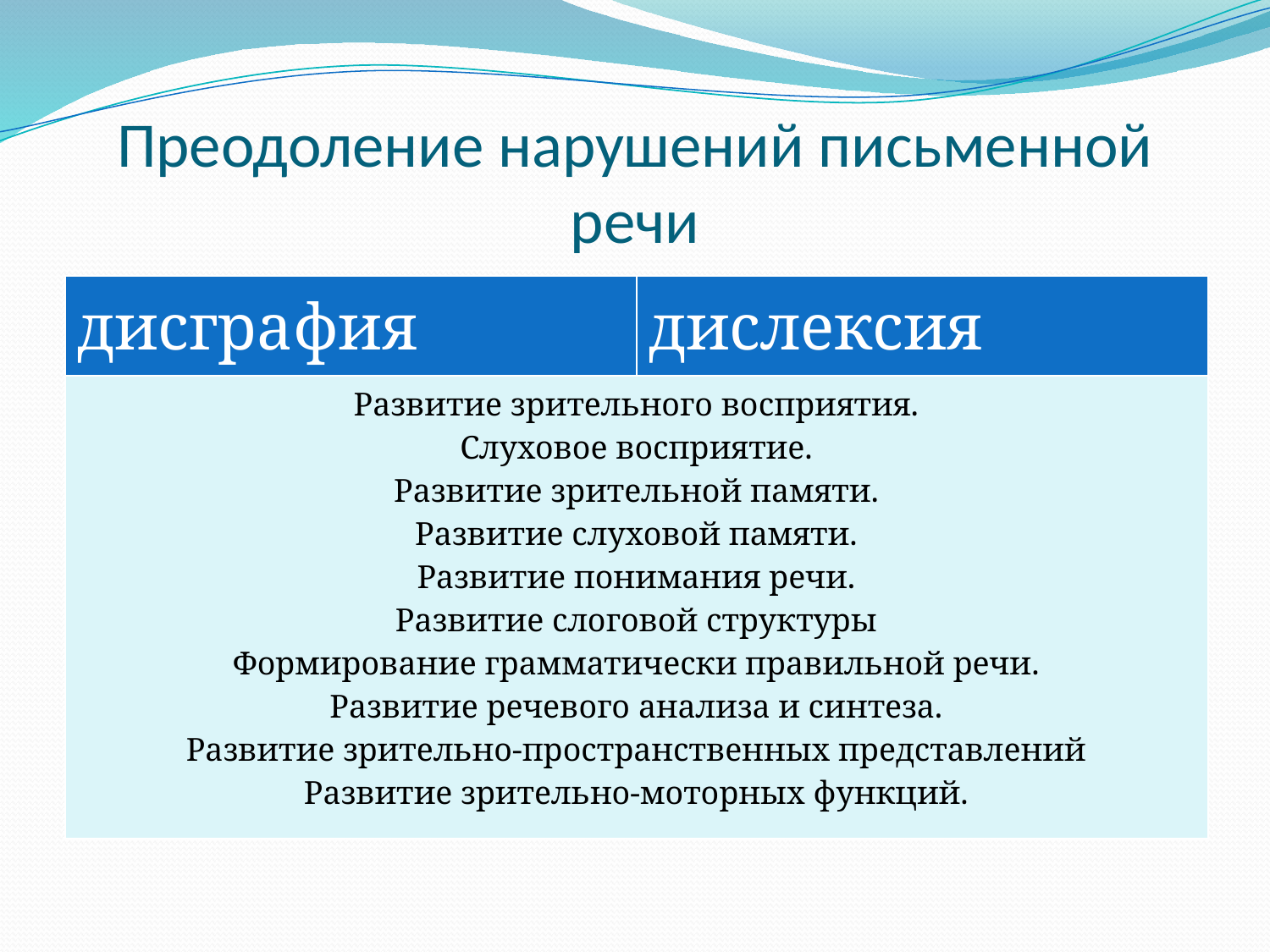

# Преодоление нарушений письменной речи
| дисграфия | дислексия |
| --- | --- |
| Развитие зрительного восприятия. Слуховое восприятие. Развитие зрительной памяти. Развитие слуховой памяти. Развитие понимания речи. Развитие слоговой структуры Формирование грамматически правильной речи. Развитие речевого анализа и синтеза. Развитие зрительно-пространственных представлений Развитие зрительно-моторных функций. |  |